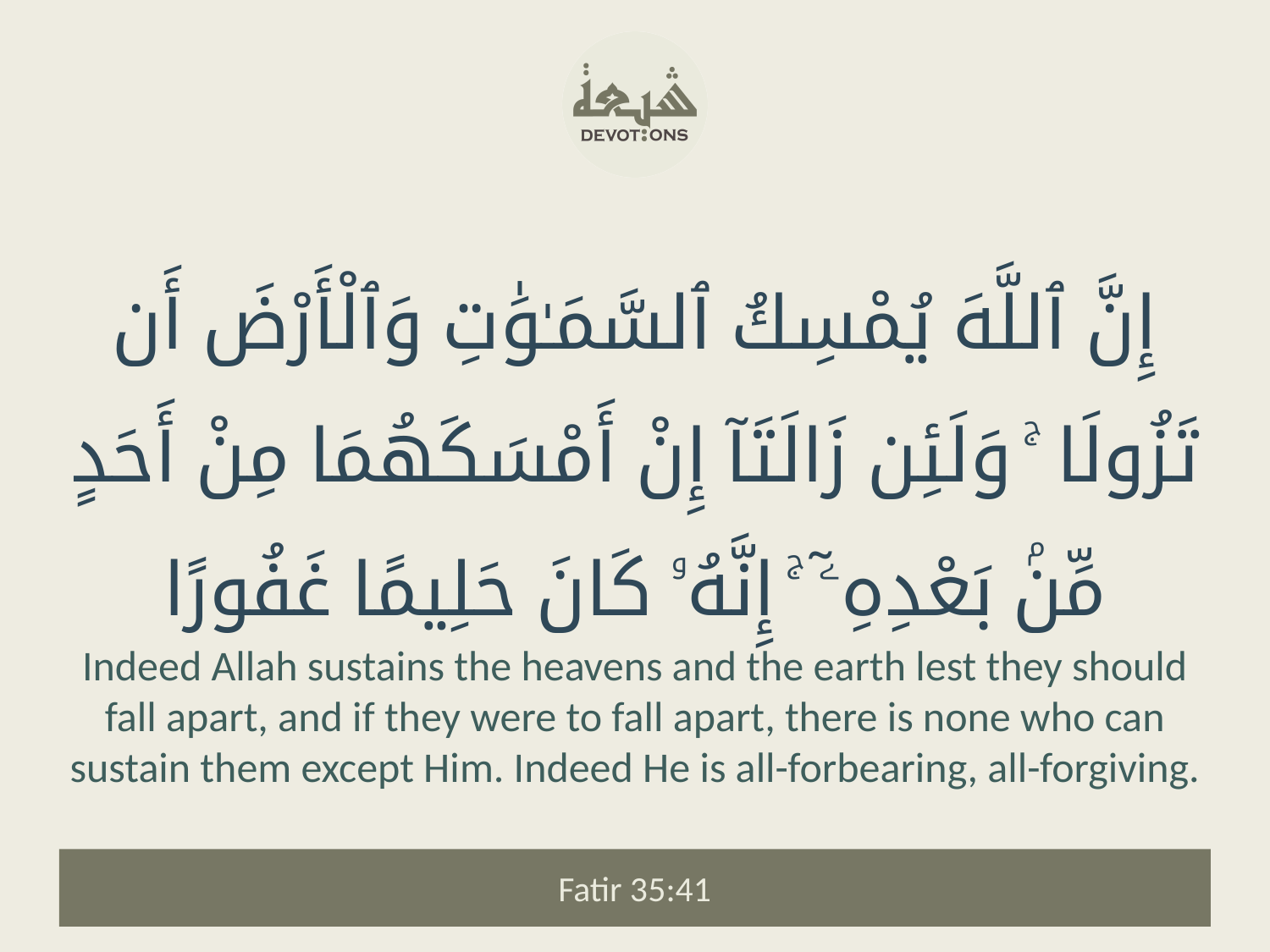

إِنَّ ٱللَّهَ يُمْسِكُ ٱلسَّمَـٰوَٰتِ وَٱلْأَرْضَ أَن تَزُولَا ۚ وَلَئِن زَالَتَآ إِنْ أَمْسَكَهُمَا مِنْ أَحَدٍ مِّنۢ بَعْدِهِۦٓ ۚ إِنَّهُۥ كَانَ حَلِيمًا غَفُورًا
Indeed Allah sustains the heavens and the earth lest they should fall apart, and if they were to fall apart, there is none who can sustain them except Him. Indeed He is all-forbearing, all-forgiving.
Fatir 35:41